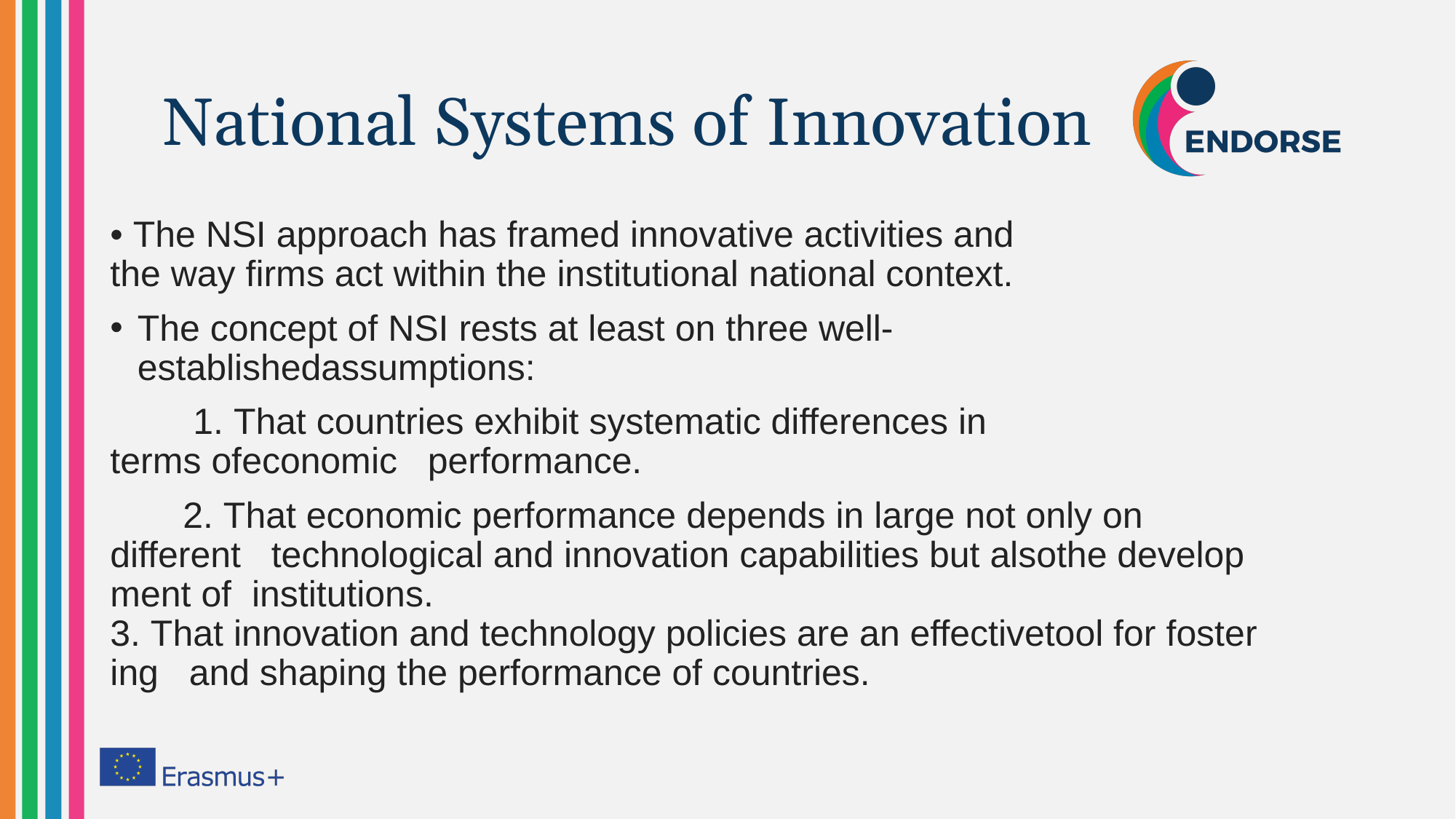

# National Systems of Innovation
• The NSI approach has framed innovative activities and the way firms act within the institutional national context.
The concept of NSI rests at least on three well-establishedassumptions:
   1. That countries exhibit systematic differences in terms ofeconomic   performance.
  2. That economic performance depends in large not only on different   technological and innovation capabilities but alsothe development of  institutions.              3. That innovation and technology policies are an effectivetool for fostering   and shaping the performance of countries.